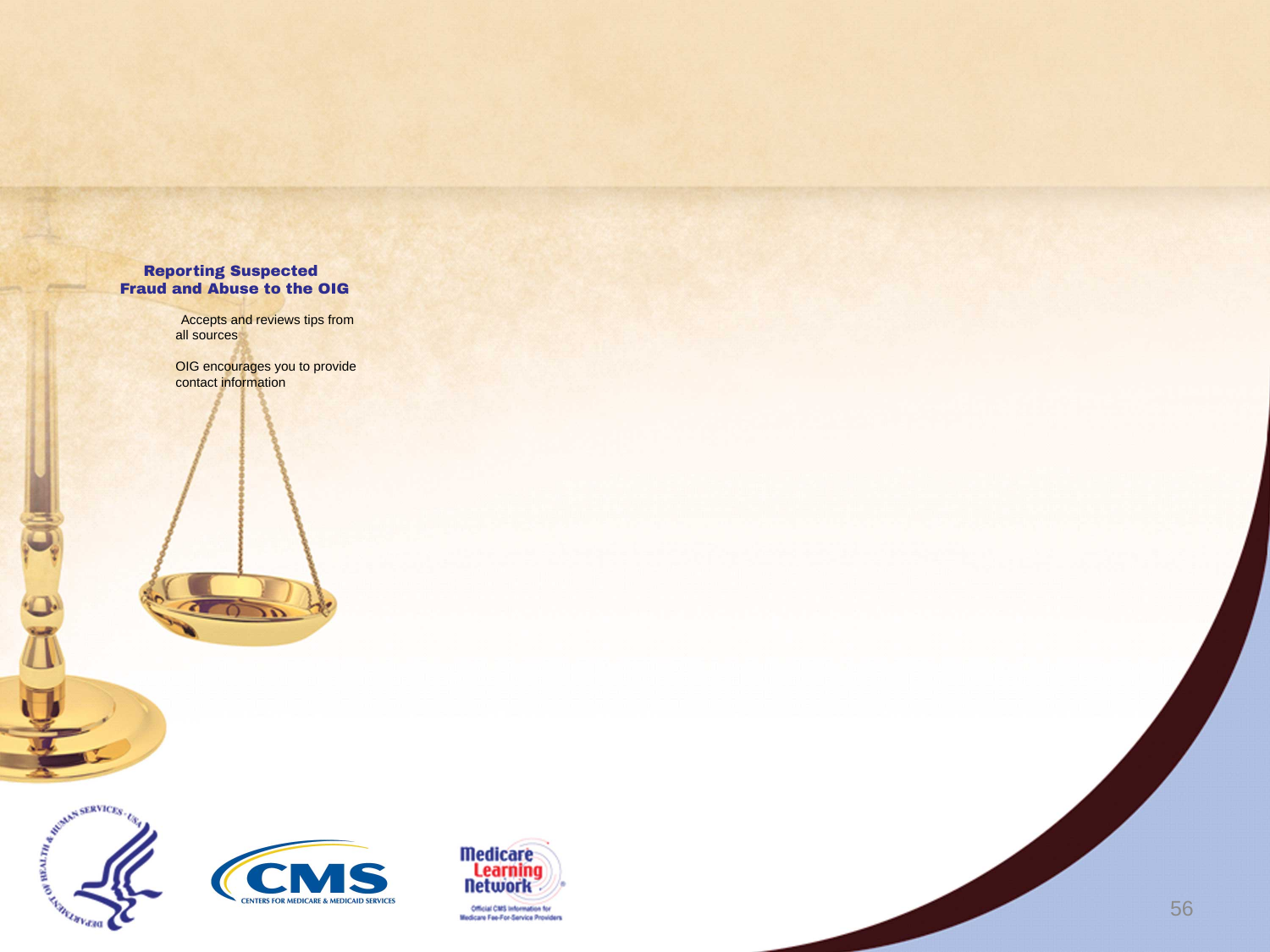

# Reporting Suspected Fraud and Abuse to the OIG Accepts and reviews tips from all sources OIG encourages you to provide contact information

56